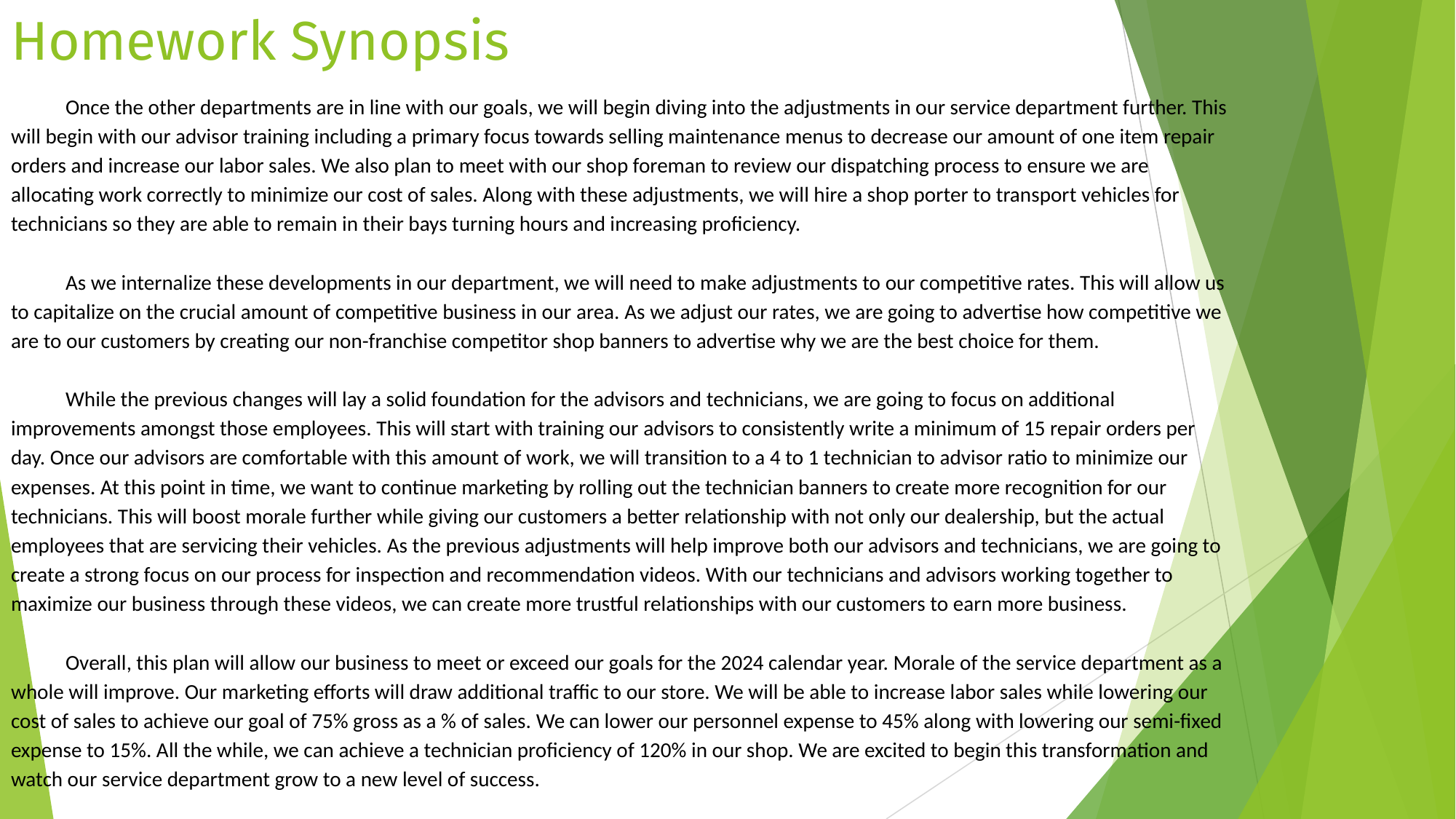

# Homework Synopsis
Once the other departments are in line with our goals, we will begin diving into the adjustments in our service department further. This will begin with our advisor training including a primary focus towards selling maintenance menus to decrease our amount of one item repair orders and increase our labor sales. We also plan to meet with our shop foreman to review our dispatching process to ensure we are allocating work correctly to minimize our cost of sales. Along with these adjustments, we will hire a shop porter to transport vehicles for technicians so they are able to remain in their bays turning hours and increasing proficiency.

As we internalize these developments in our department, we will need to make adjustments to our competitive rates. This will allow us to capitalize on the crucial amount of competitive business in our area. As we adjust our rates, we are going to advertise how competitive we are to our customers by creating our non-franchise competitor shop banners to advertise why we are the best choice for them.

While the previous changes will lay a solid foundation for the advisors and technicians, we are going to focus on additional improvements amongst those employees. This will start with training our advisors to consistently write a minimum of 15 repair orders per day. Once our advisors are comfortable with this amount of work, we will transition to a 4 to 1 technician to advisor ratio to minimize our expenses. At this point in time, we want to continue marketing by rolling out the technician banners to create more recognition for our technicians. This will boost morale further while giving our customers a better relationship with not only our dealership, but the actual employees that are servicing their vehicles. As the previous adjustments will help improve both our advisors and technicians, we are going to create a strong focus on our process for inspection and recommendation videos. With our technicians and advisors working together to maximize our business through these videos, we can create more trustful relationships with our customers to earn more business.

Overall, this plan will allow our business to meet or exceed our goals for the 2024 calendar year. Morale of the service department as a whole will improve. Our marketing efforts will draw additional traffic to our store. We will be able to increase labor sales while lowering our cost of sales to achieve our goal of 75% gross as a % of sales. We can lower our personnel expense to 45% along with lowering our semi-fixed expense to 15%. All the while, we can achieve a technician proficiency of 120% in our shop. We are excited to begin this transformation and watch our service department grow to a new level of success.